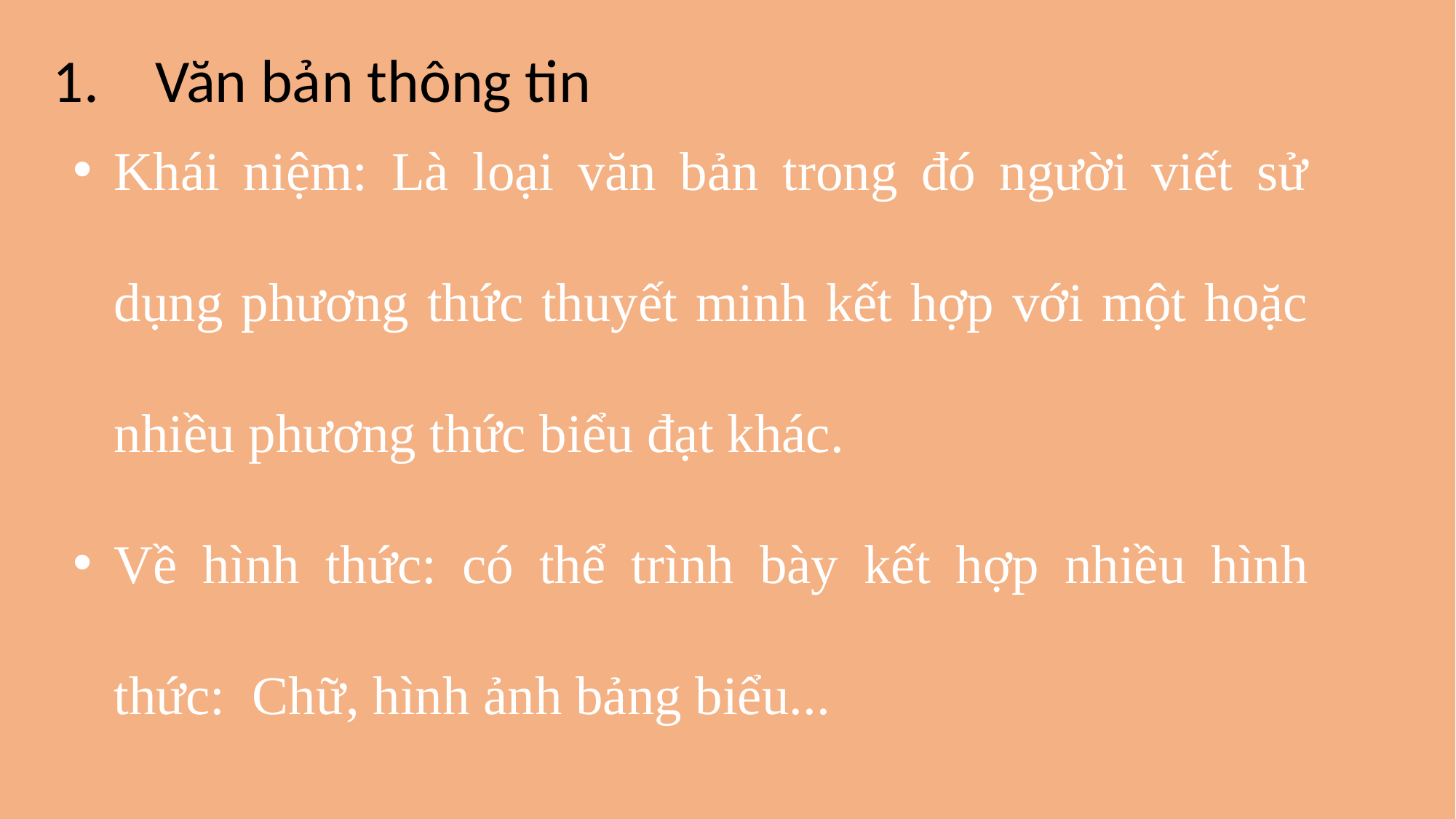

Văn bản thông tin
Khái niệm: Là loại văn bản trong đó người viết sử dụng phương thức thuyết minh kết hợp với một hoặc nhiều phương thức biểu đạt khác.
Về hình thức: có thể trình bày kết hợp nhiều hình thức:  Chữ, hình ảnh bảng biểu...